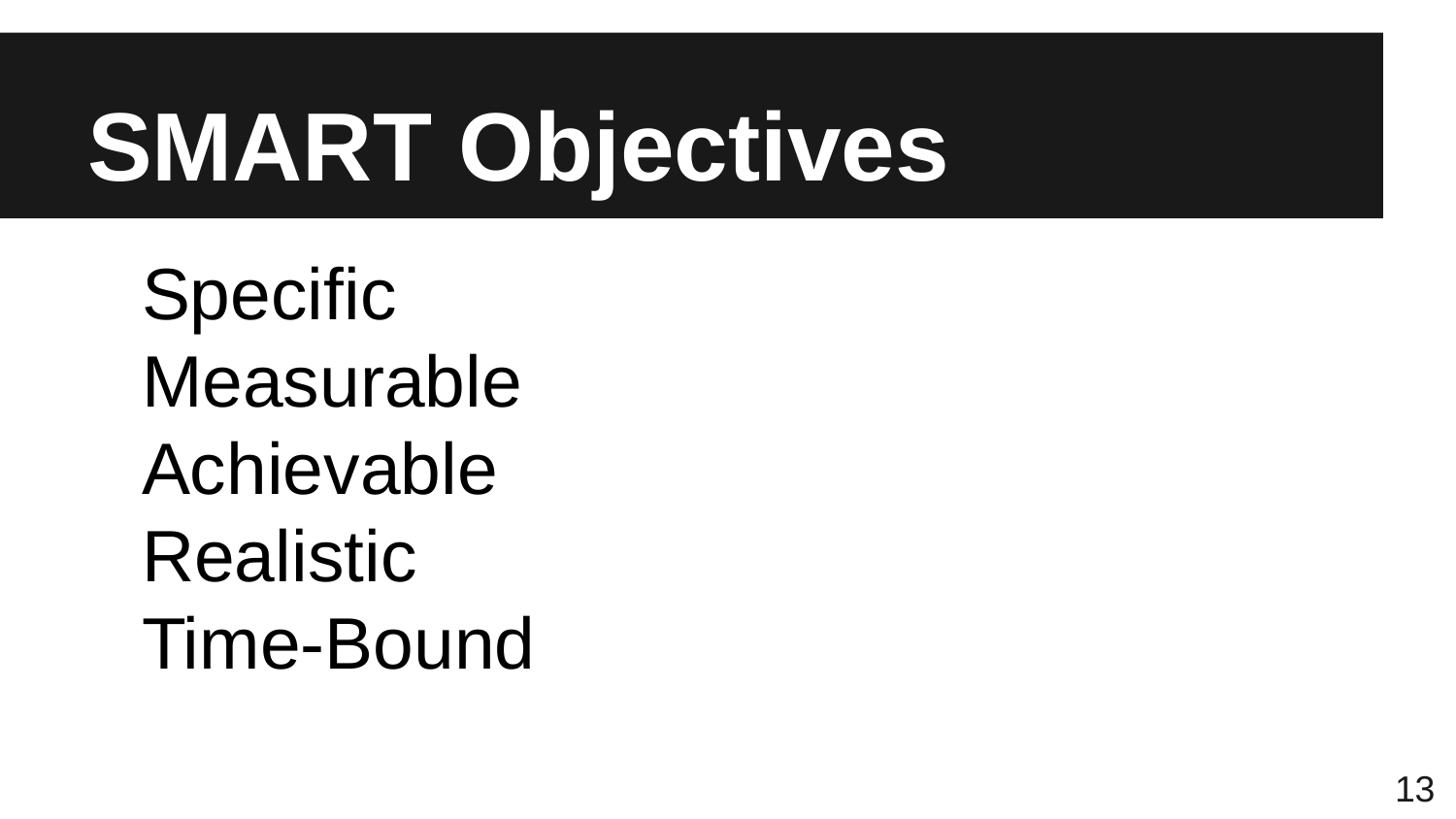

# SMART Objectives
Specific
Measurable
Achievable
Realistic
Time-Bound
13